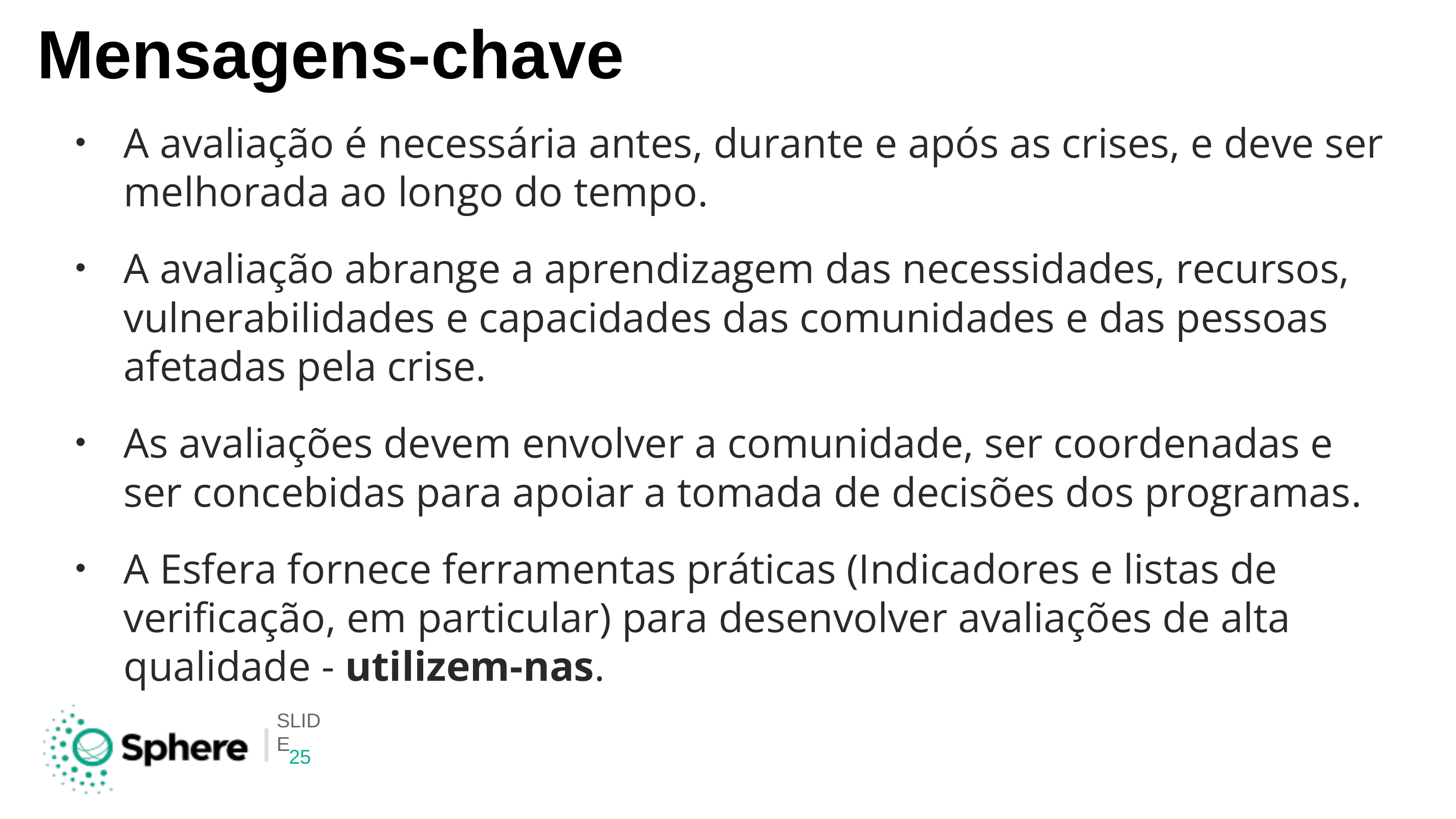

# Mensagens-chave
A avaliação é necessária antes, durante e após as crises, e deve ser melhorada ao longo do tempo.
A avaliação abrange a aprendizagem das necessidades, recursos, vulnerabilidades e capacidades das comunidades e das pessoas afetadas pela crise.
As avaliações devem envolver a comunidade, ser coordenadas e ser concebidas para apoiar a tomada de decisões dos programas.
A Esfera fornece ferramentas práticas (Indicadores e listas de verificação, em particular) para desenvolver avaliações de alta qualidade - utilizem-nas.
25